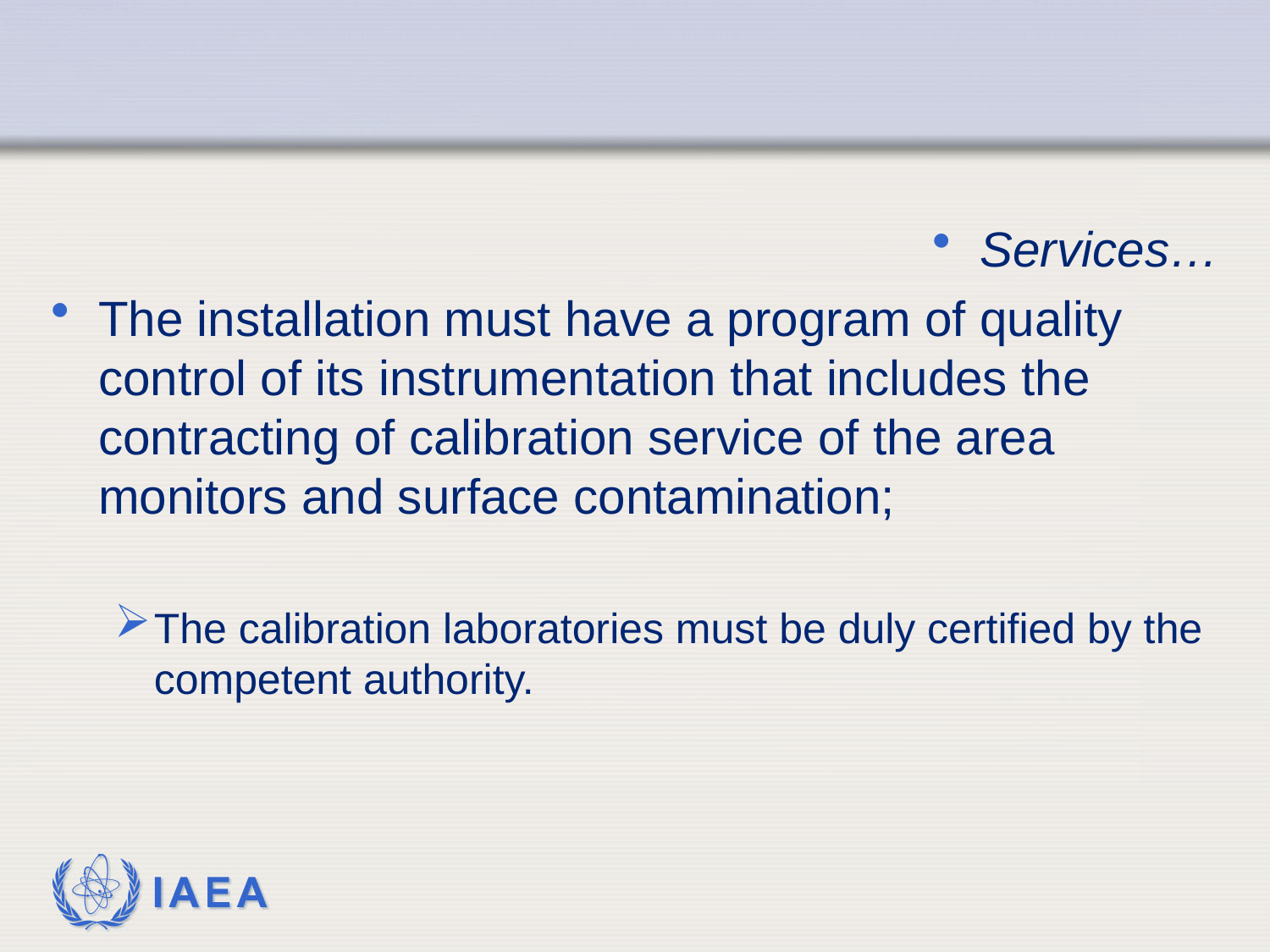

#
Services…
The installation must have a program of quality control of its instrumentation that includes the contracting of calibration service of the area monitors and surface contamination;

The calibration laboratories must be duly certified by the competent authority.